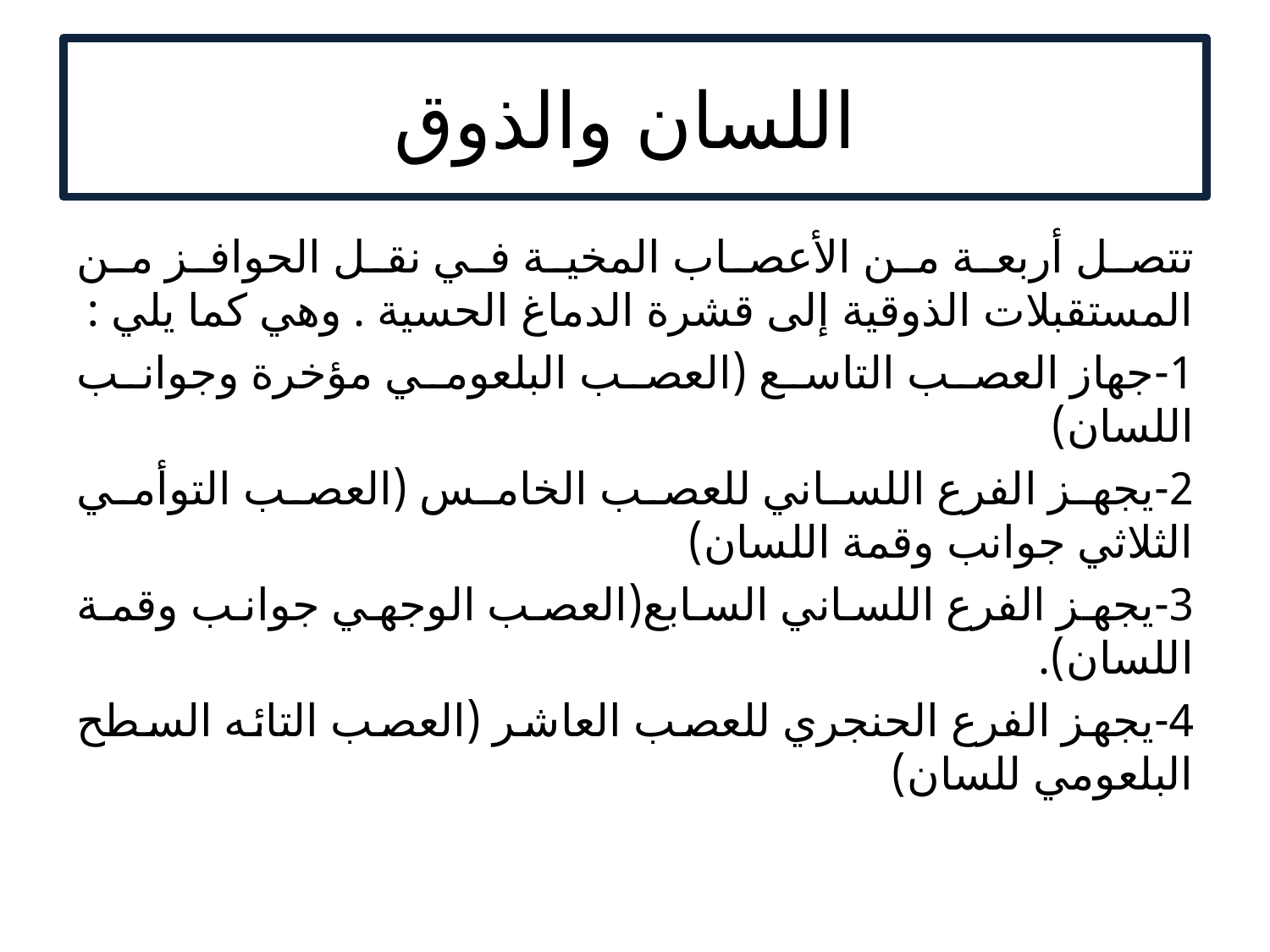

# اللسان والذوق
تتصل أربعة من الأعصاب المخية في نقل الحوافز من المستقبلات الذوقية إلى قشرة الدماغ الحسية . وهي كما يلي :
1-جهاز العصب التاسع (العصب البلعومي مؤخرة وجوانب اللسان)
2-يجهز الفرع اللساني للعصب الخامس (العصب التوأمي الثلاثي جوانب وقمة اللسان)
3-يجهز الفرع اللساني السابع(العصب الوجهي جوانب وقمة اللسان).
4-يجهز الفرع الحنجري للعصب العاشر (العصب التائه السطح البلعومي للسان)